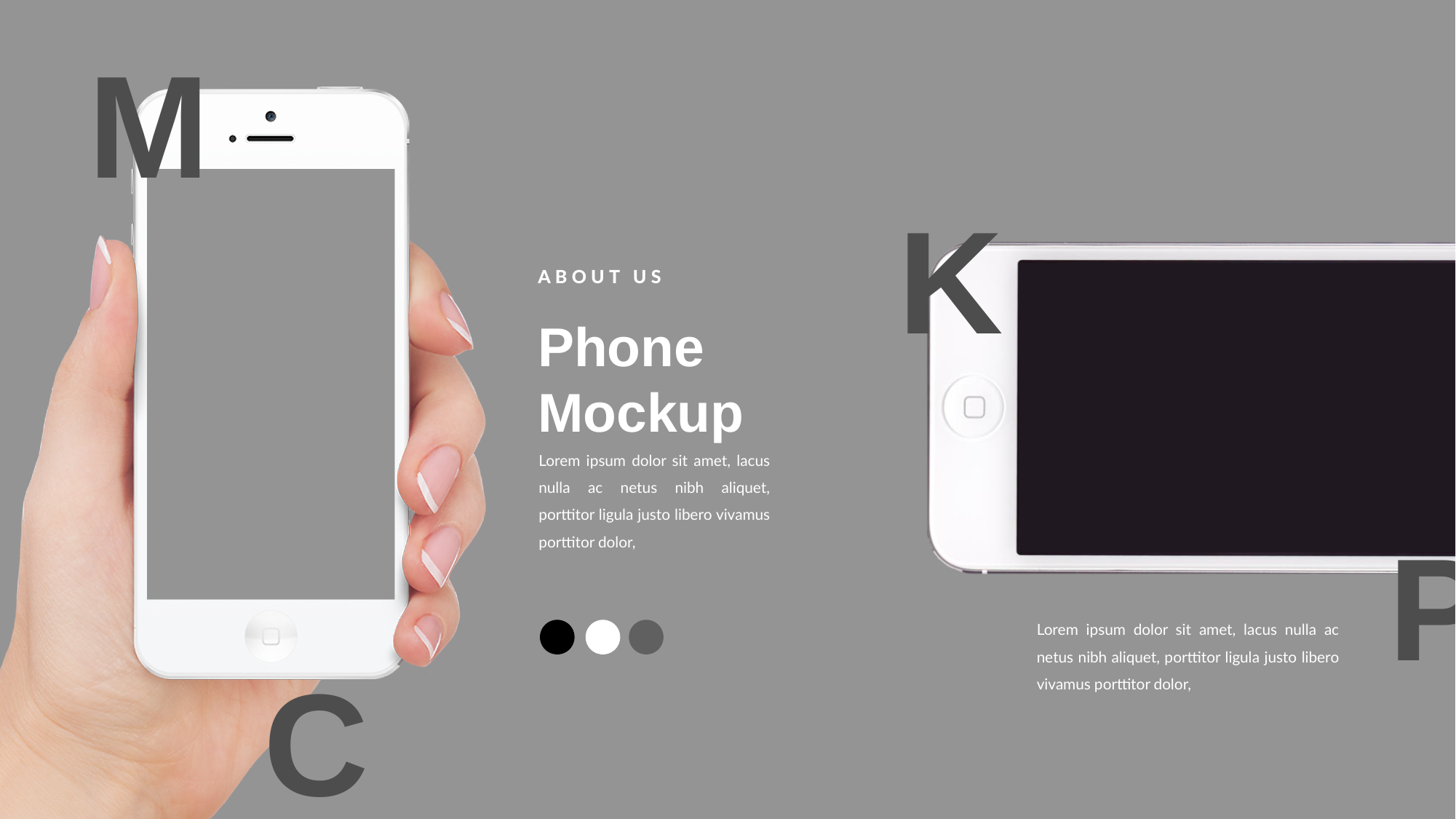

M

K
ABOUT US

Phone
Mockup
Lorem ipsum dolor sit amet, lacus nulla ac netus nibh aliquet, porttitor ligula justo libero vivamus porttitor dolor,
P
Lorem ipsum dolor sit amet, lacus nulla ac netus nibh aliquet, porttitor ligula justo libero vivamus porttitor dolor,

C